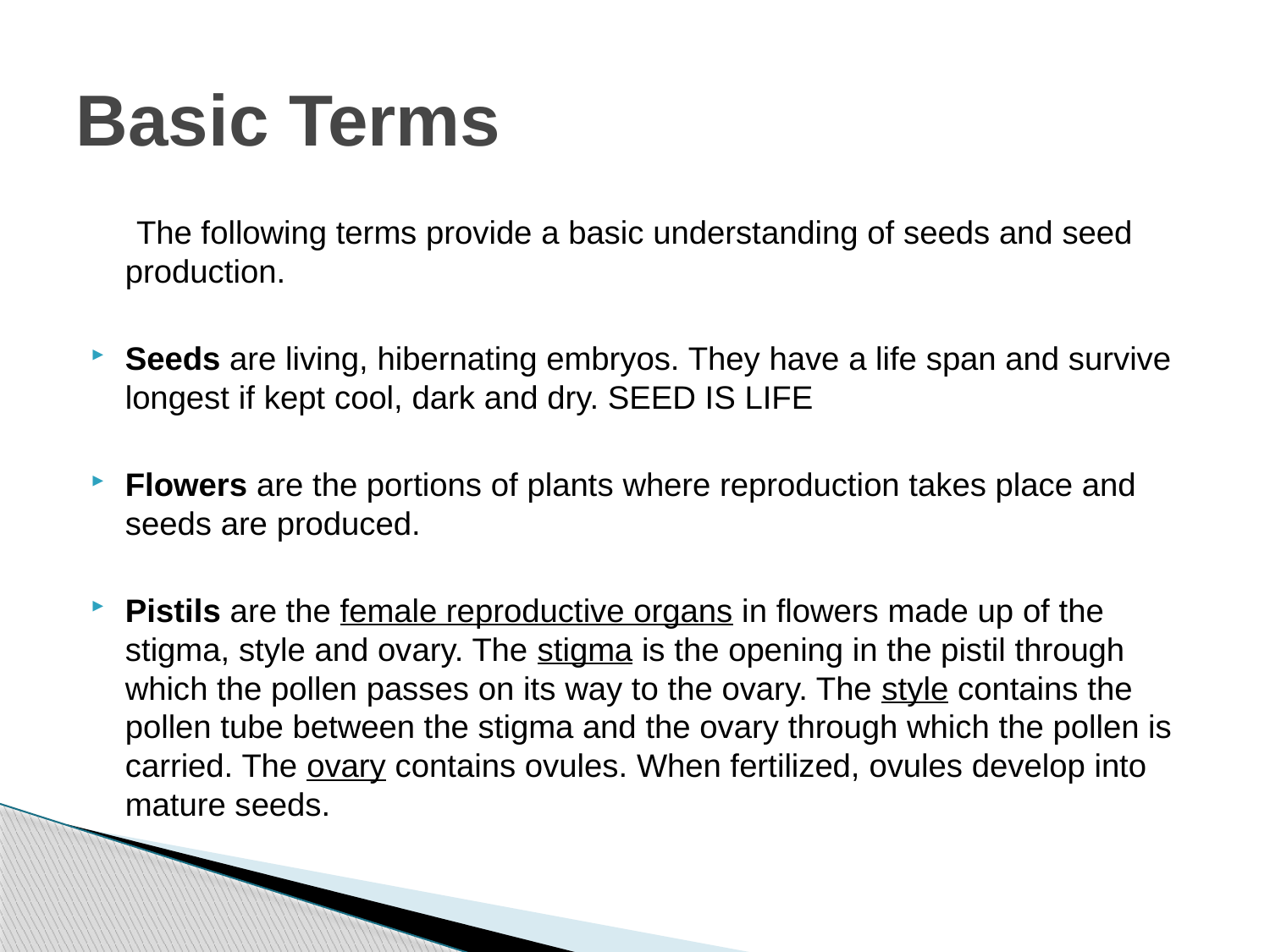

# Basic Terms
     The following terms provide a basic understanding of seeds and seed production.

Seeds are living, hibernating embryos. They have a life span and survive longest if kept cool, dark and dry. SEED IS LIFE

Flowers are the portions of plants where reproduction takes place and seeds are produced.

Pistils are the female reproductive organs in flowers made up of the stigma, style and ovary. The stigma is the opening in the pistil through which the pollen passes on its way to the ovary. The style contains the pollen tube between the stigma and the ovary through which the pollen is carried. The ovary contains ovules. When fertilized, ovules develop into mature seeds.